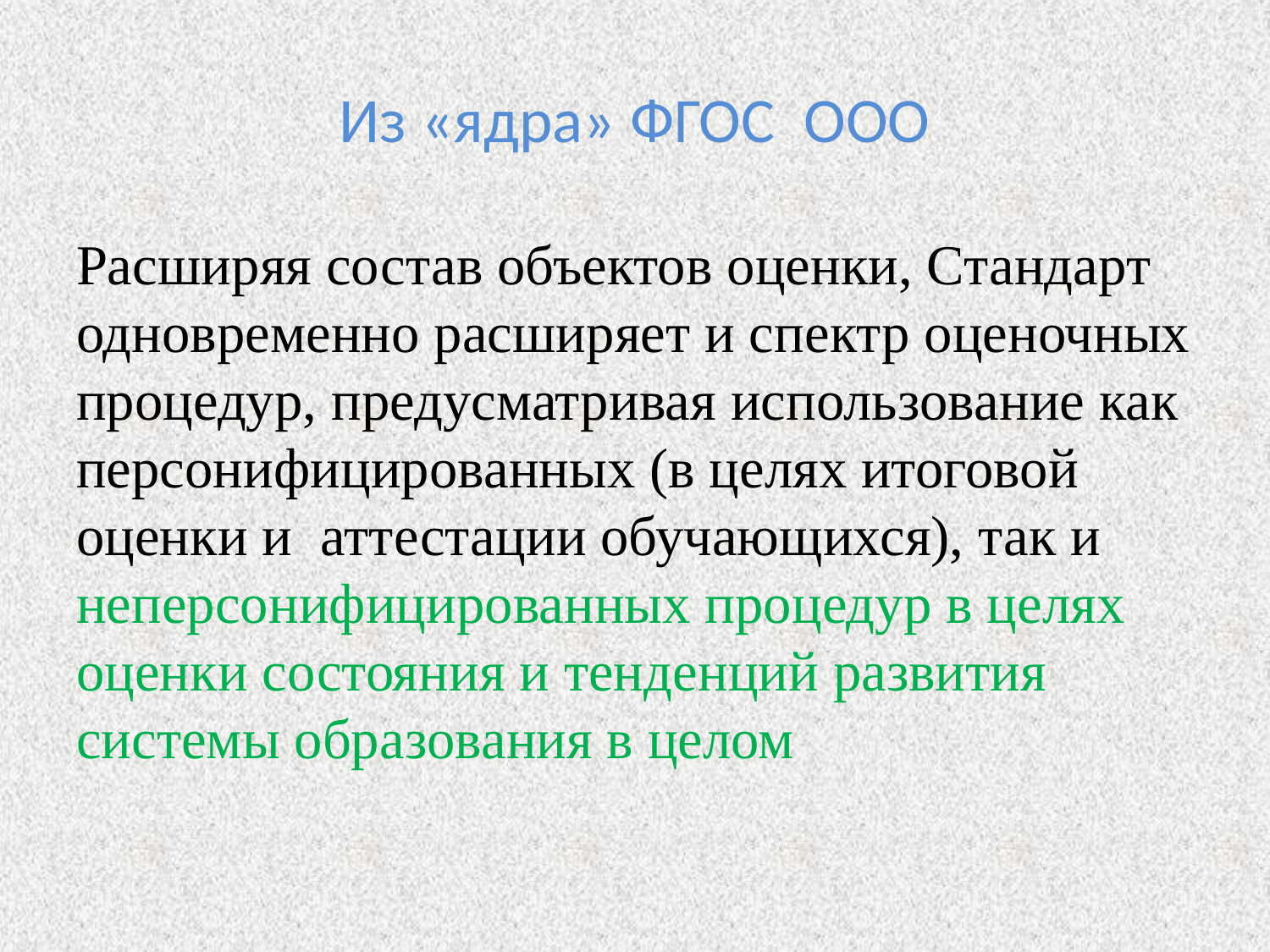

# Из «ядра» ФГОС  ООО
Расширяя состав объектов оценки, Стандарт одновременно расширяет и спектр оценочных процедур, предусматривая использование как персонифицированных (в целях итоговой оценки и  аттестации обучающихся), так и неперсонифицированных процедур в целях оценки состояния и тенденций развития системы образования в целом